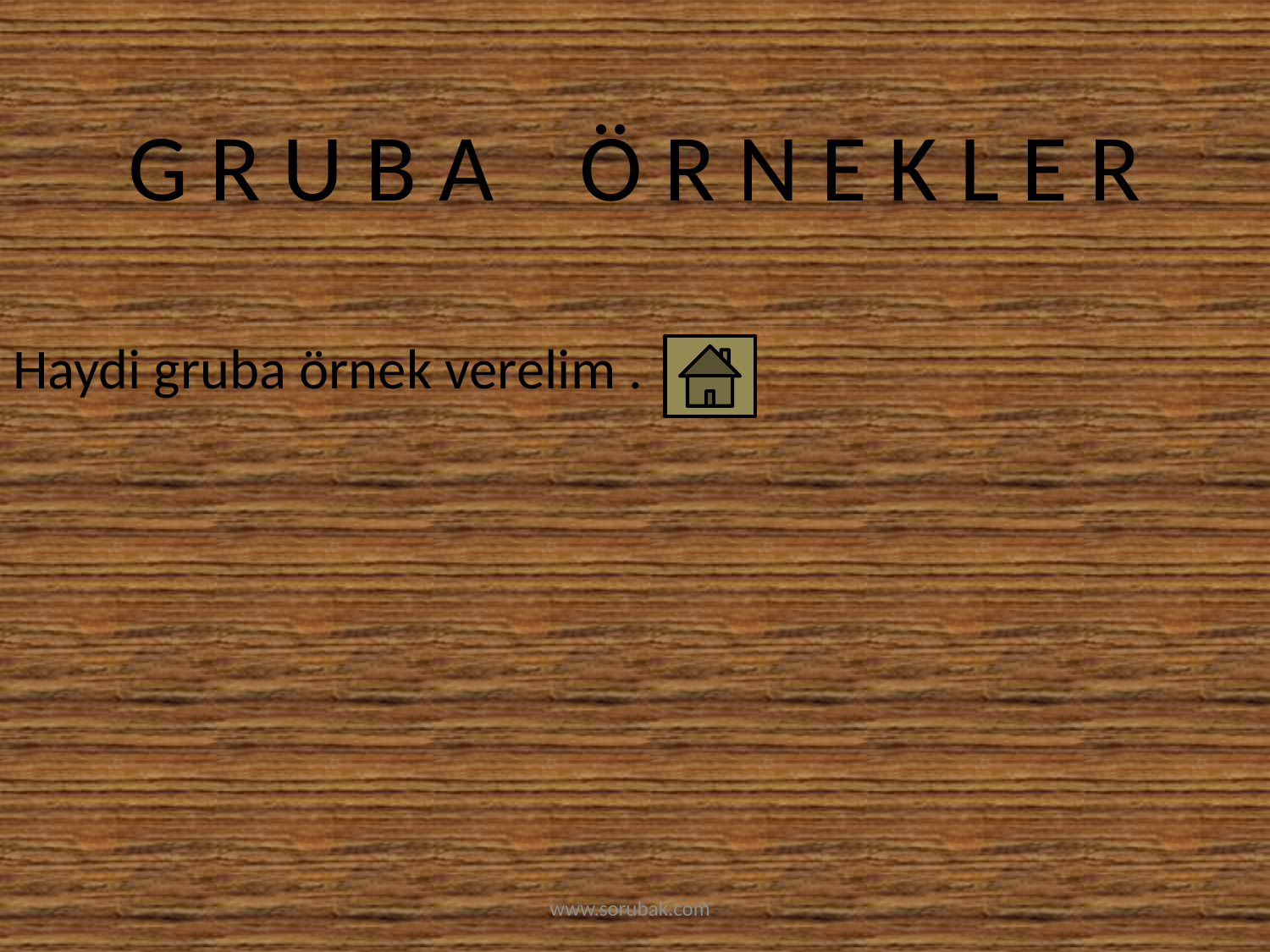

# G R U B A    Ö R N E K L E R
Haydi gruba örnek verelim .

www.sorubak.com